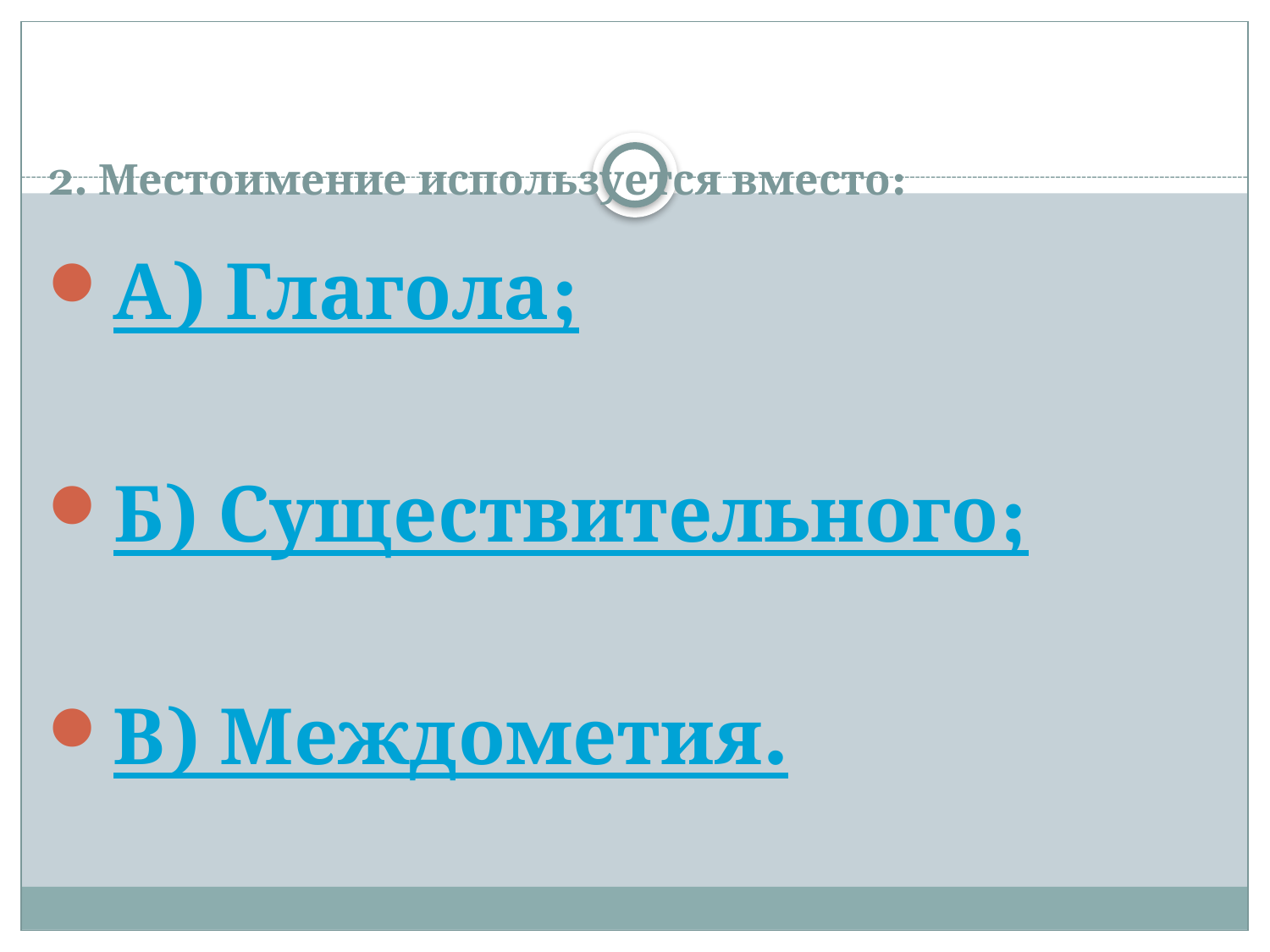

# 2. Местоимение используется вместо:
А) Глагола;

Б) Существительного;

В) Междометия.